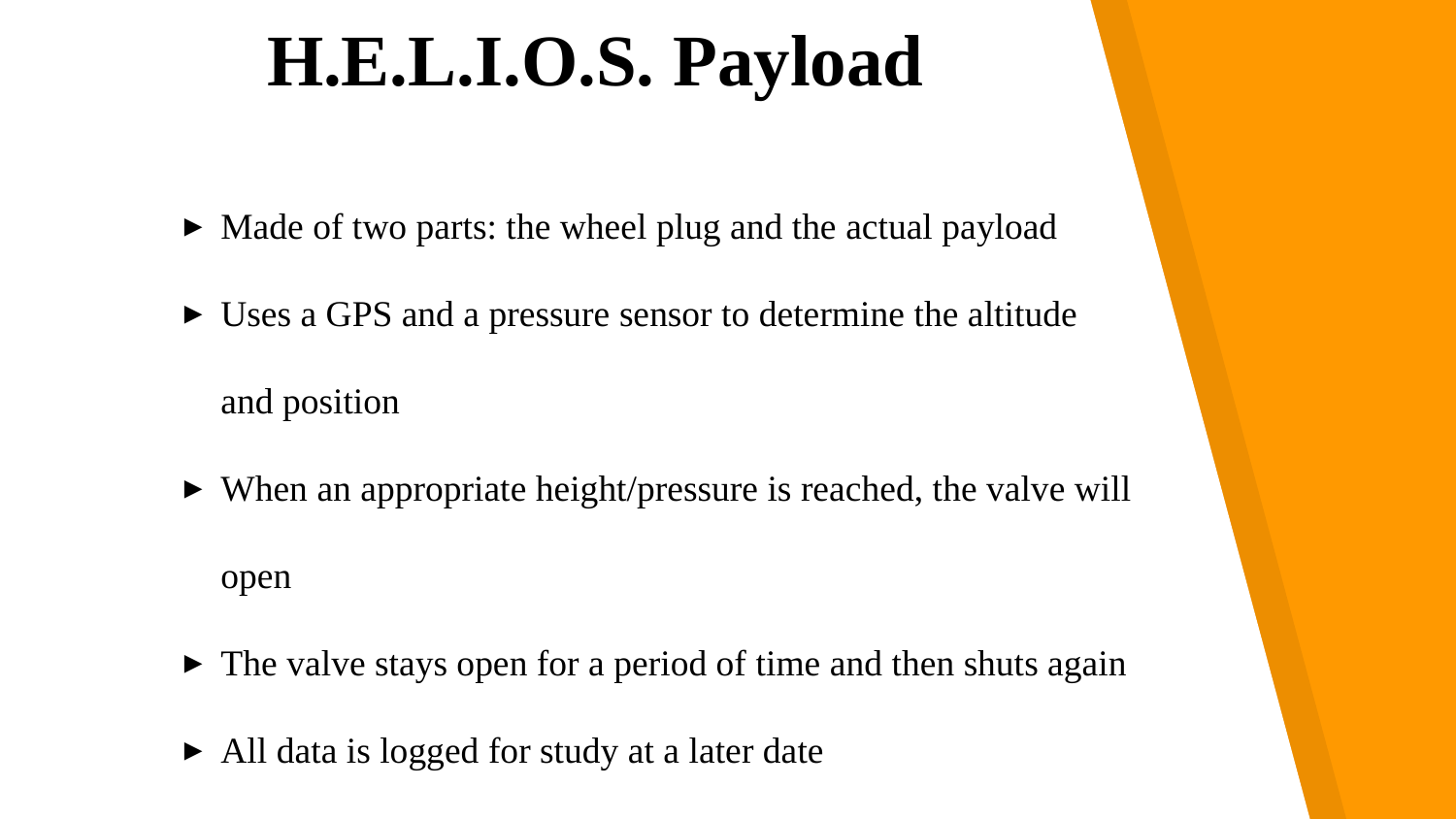

# H.E.L.I.O.S. Payload
Made of two parts: the wheel plug and the actual payload
Uses a GPS and a pressure sensor to determine the altitude and position
When an appropriate height/pressure is reached, the valve will open
The valve stays open for a period of time and then shuts again
All data is logged for study at a later date